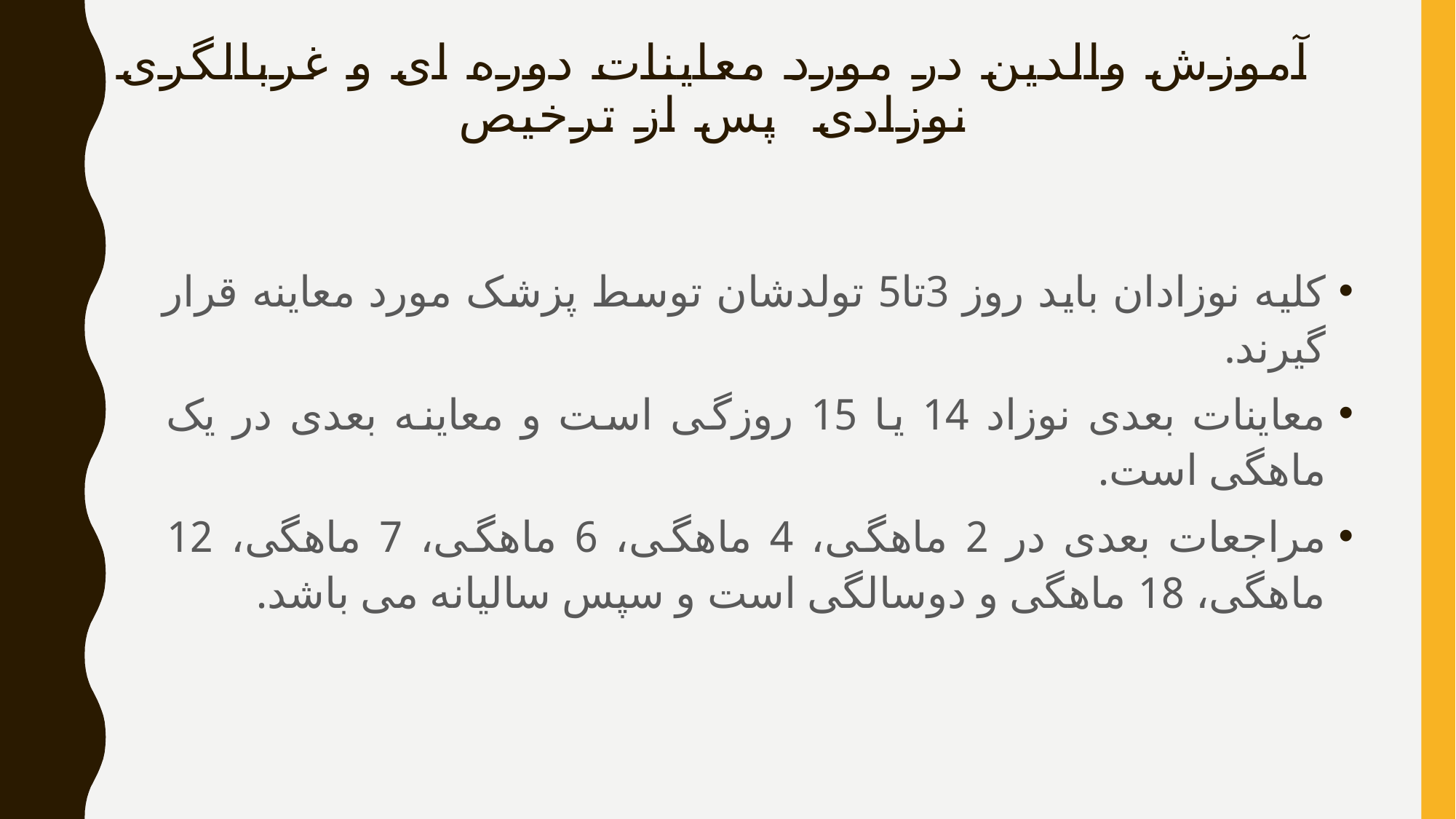

# آموزش والدین در مورد معاینات دوره ای و غربالگری نوزادی  پس از ترخیص
کلیه نوزادان باید روز 3تا5 تولدشان توسط پزشک مورد معاینه قرار گیرند.
معاینات بعدی نوزاد 14 یا 15 روزگی است و معاینه بعدی در یک ماهگی است.
مراجعات بعدی در 2 ماهگی، 4 ماهگی، 6 ماهگی، 7 ماهگی، 12 ماهگی، 18 ماهگی و دوسالگی است و سپس سالیانه می باشد.